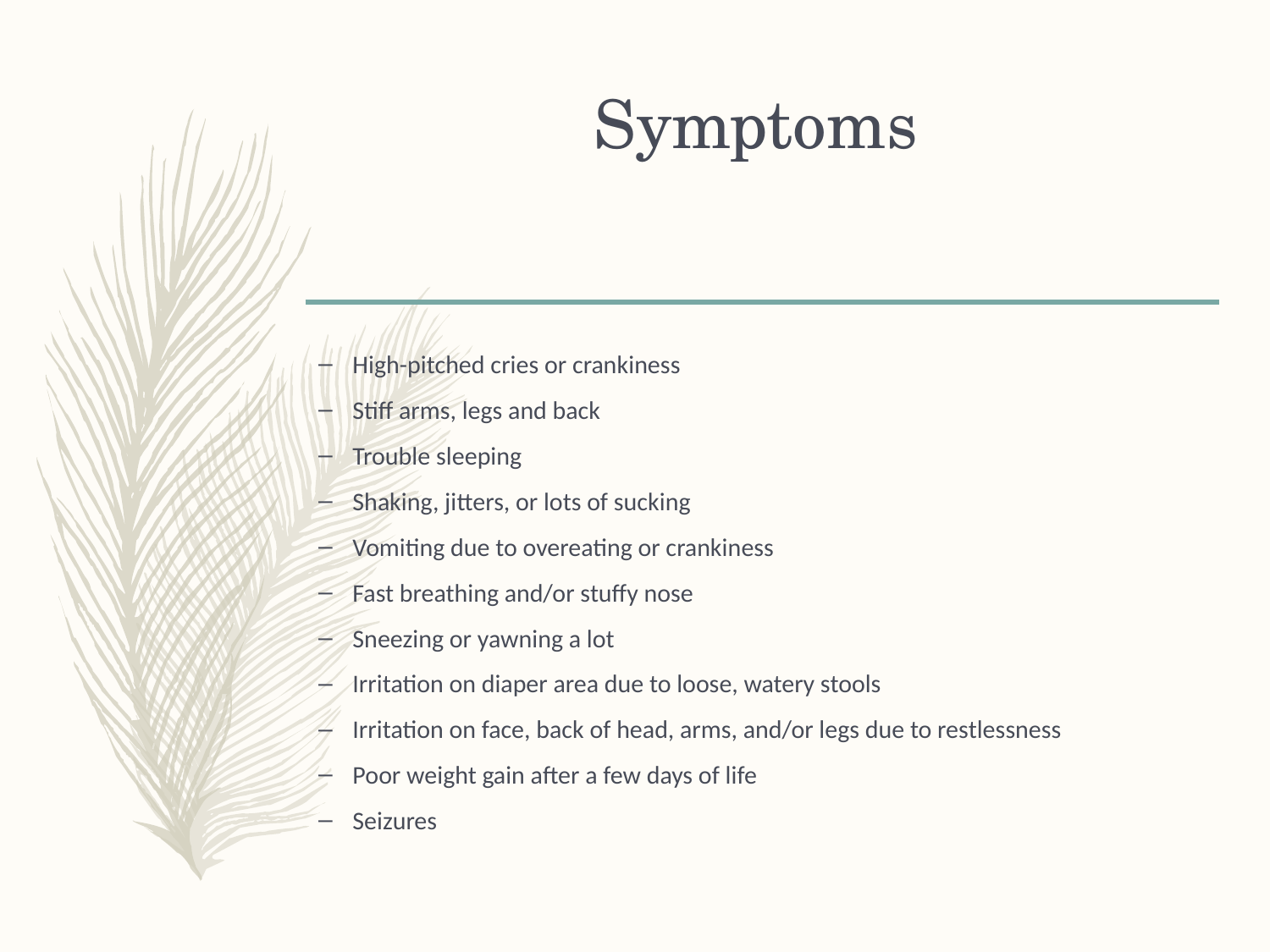

# Symptoms
High-pitched cries or crankiness
Stiff arms, legs and back
Trouble sleeping
Shaking, jitters, or lots of sucking
Vomiting due to overeating or crankiness
Fast breathing and/or stuffy nose
Sneezing or yawning a lot
Irritation on diaper area due to loose, watery stools
Irritation on face, back of head, arms, and/or legs due to restlessness
Poor weight gain after a few days of life
Seizures